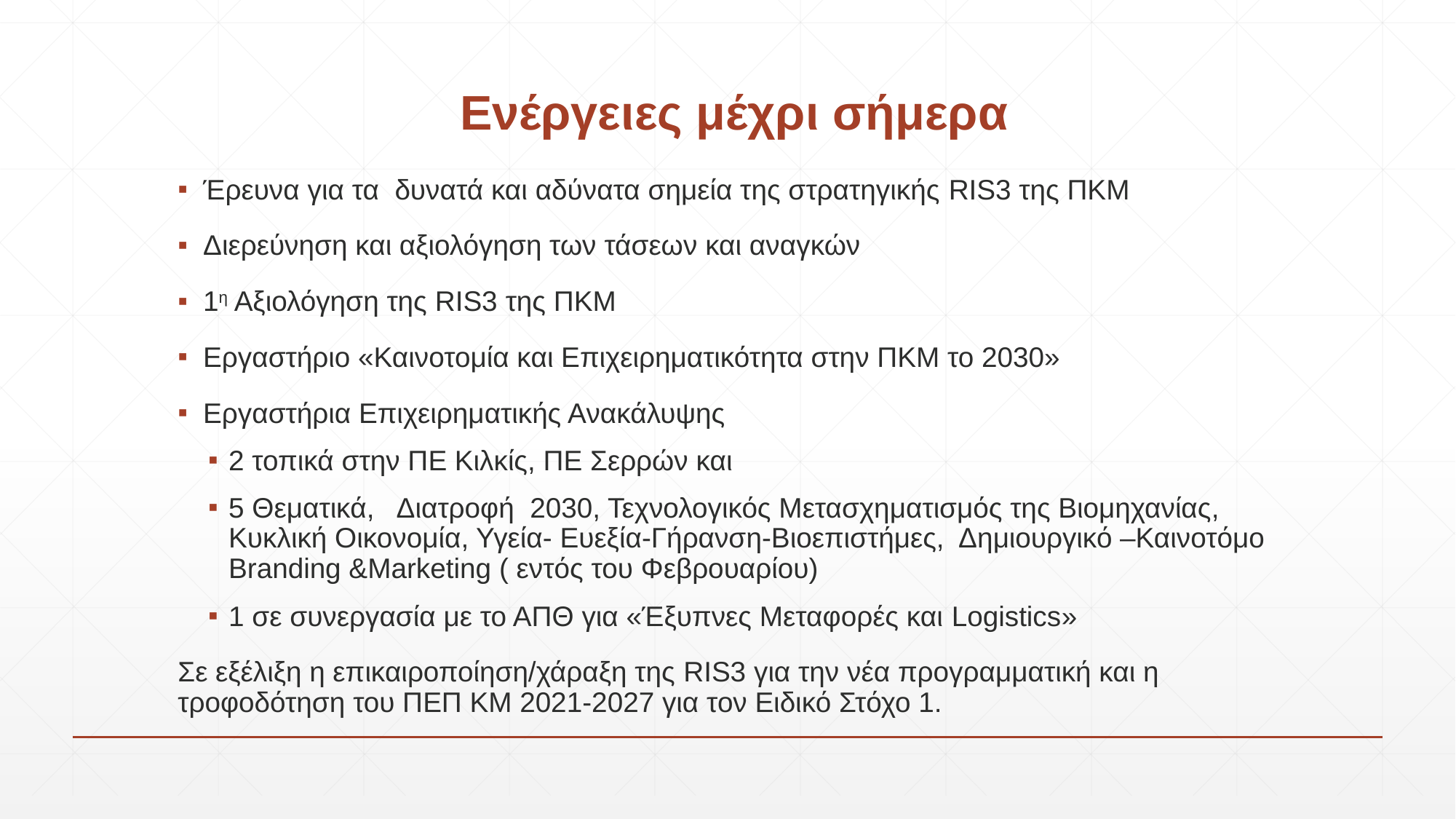

# Ενέργειες μέχρι σήμερα
Έρευνα για τα  δυνατά και αδύνατα σημεία της στρατηγικής RIS3 της ΠΚΜ
Διερεύνηση και αξιολόγηση των τάσεων και αναγκών
1η Αξιολόγηση της RIS3 της ΠΚΜ
Εργαστήριο «Καινοτομία και Επιχειρηματικότητα στην ΠΚΜ το 2030»
Εργαστήρια Επιχειρηματικής Ανακάλυψης
2 τοπικά στην ΠΕ Κιλκίς, ΠΕ Σερρών και
5 Θεματικά,   Διατροφή  2030, Τεχνολογικός Μετασχηματισμός της Βιομηχανίας, Κυκλική Οικονομία, Υγεία- Ευεξία-Γήρανση-Βιοεπιστήμες,  Δημιουργικό –Καινοτόμο Branding &Marketing ( εντός του Φεβρουαρίου)
1 σε συνεργασία με το ΑΠΘ για «Έξυπνες Μεταφορές και Logistics»
Σε εξέλιξη η επικαιροποίηση/χάραξη της RIS3 για την νέα προγραμματική και η τροφοδότηση του ΠΕΠ ΚΜ 2021-2027 για τον Ειδικό Στόχο 1.